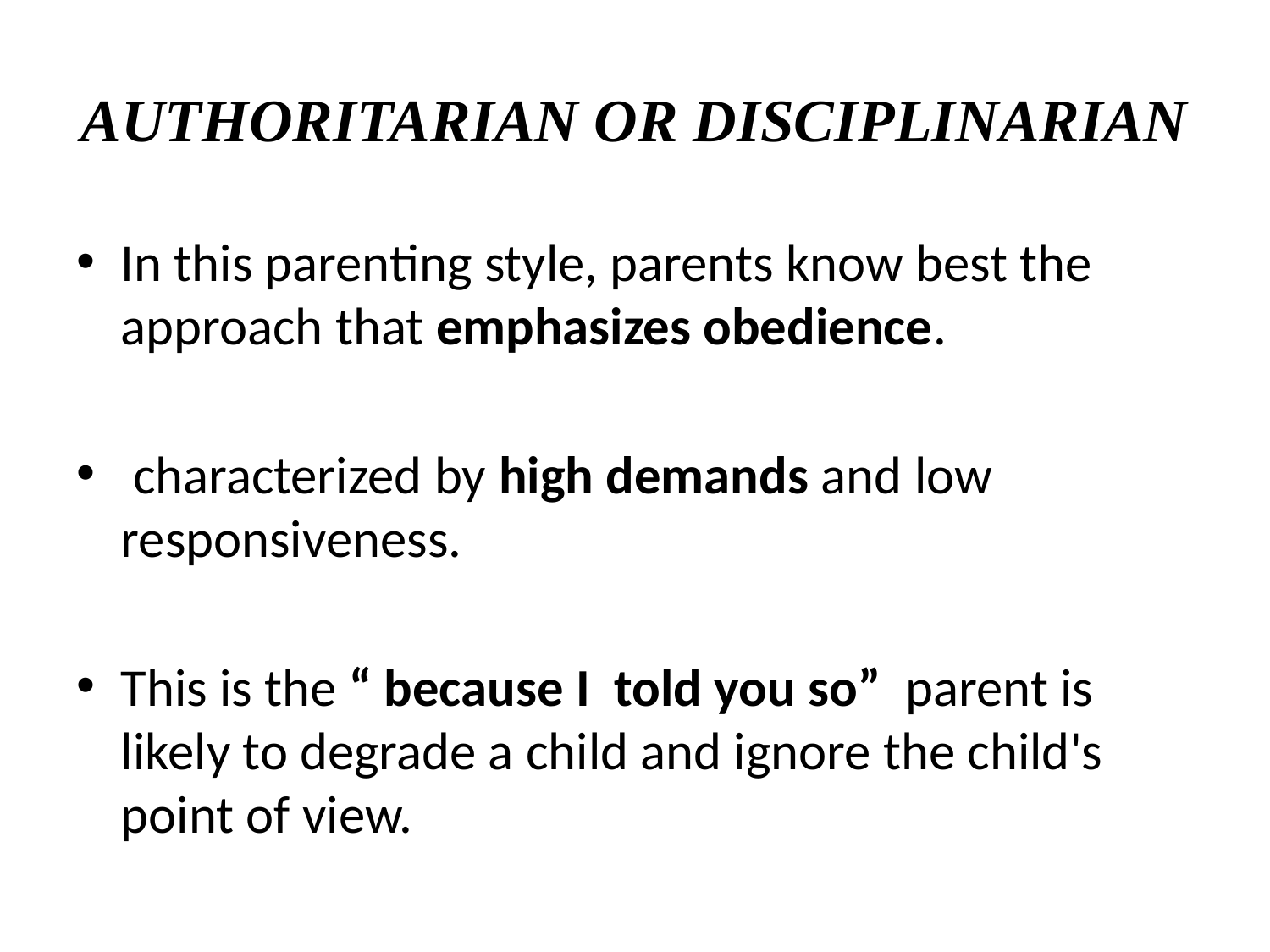

# AUTHORITARIAN OR DISCIPLINARIAN
In this parenting style, parents know best the approach that emphasizes obedience.

 characterized by high demands and low responsiveness.

This is the “ because I  told you so”  parent is likely to degrade a child and ignore the child's point of view.